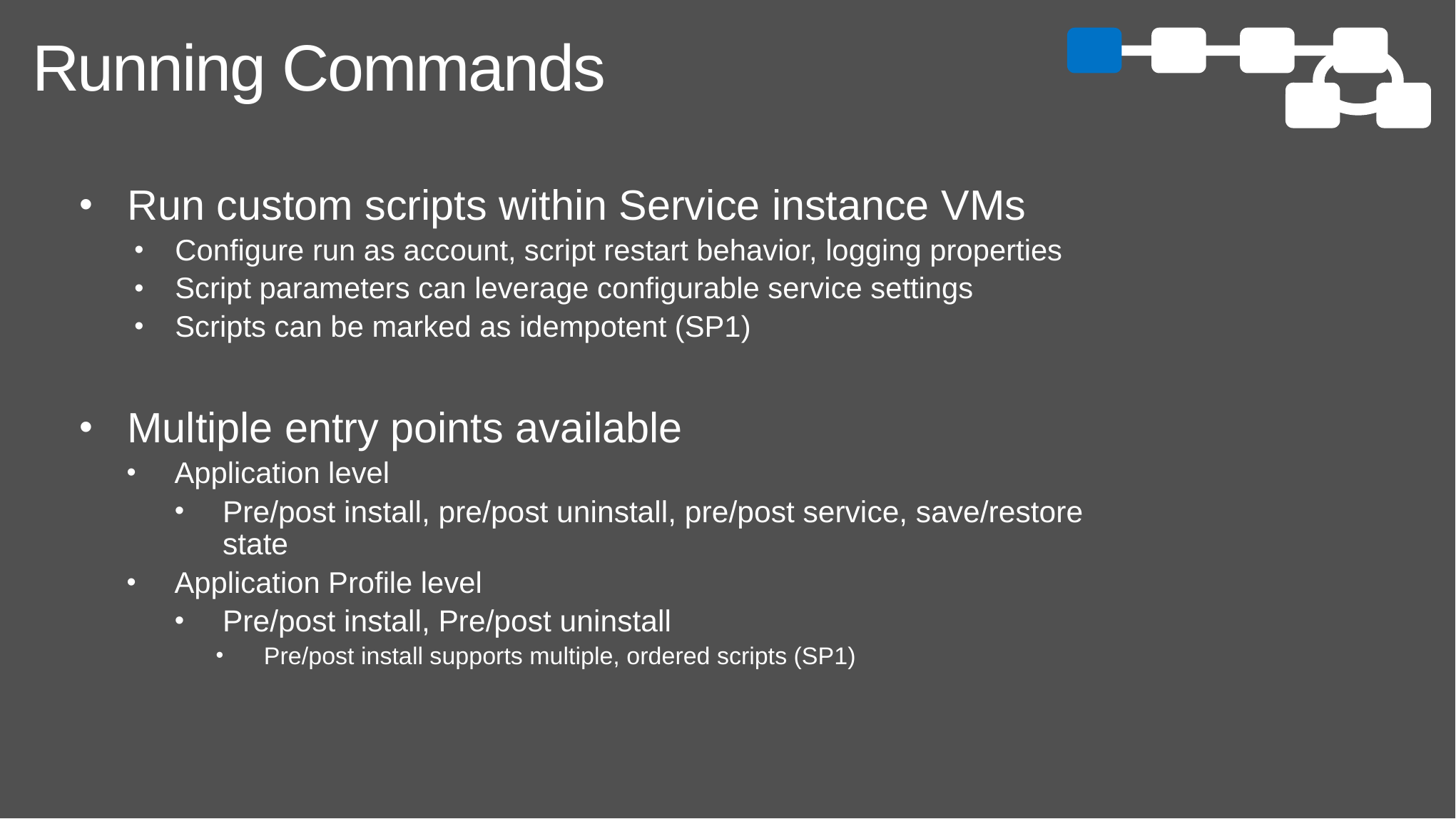

# Running Commands
Run custom scripts within Service instance VMs
Configure run as account, script restart behavior, logging properties
Script parameters can leverage configurable service settings
Scripts can be marked as idempotent (SP1)

Multiple entry points available
Application level
Pre/post install, pre/post uninstall, pre/post service, save/restore state
Application Profile level
Pre/post install, Pre/post uninstall
Pre/post install supports multiple, ordered scripts (SP1)